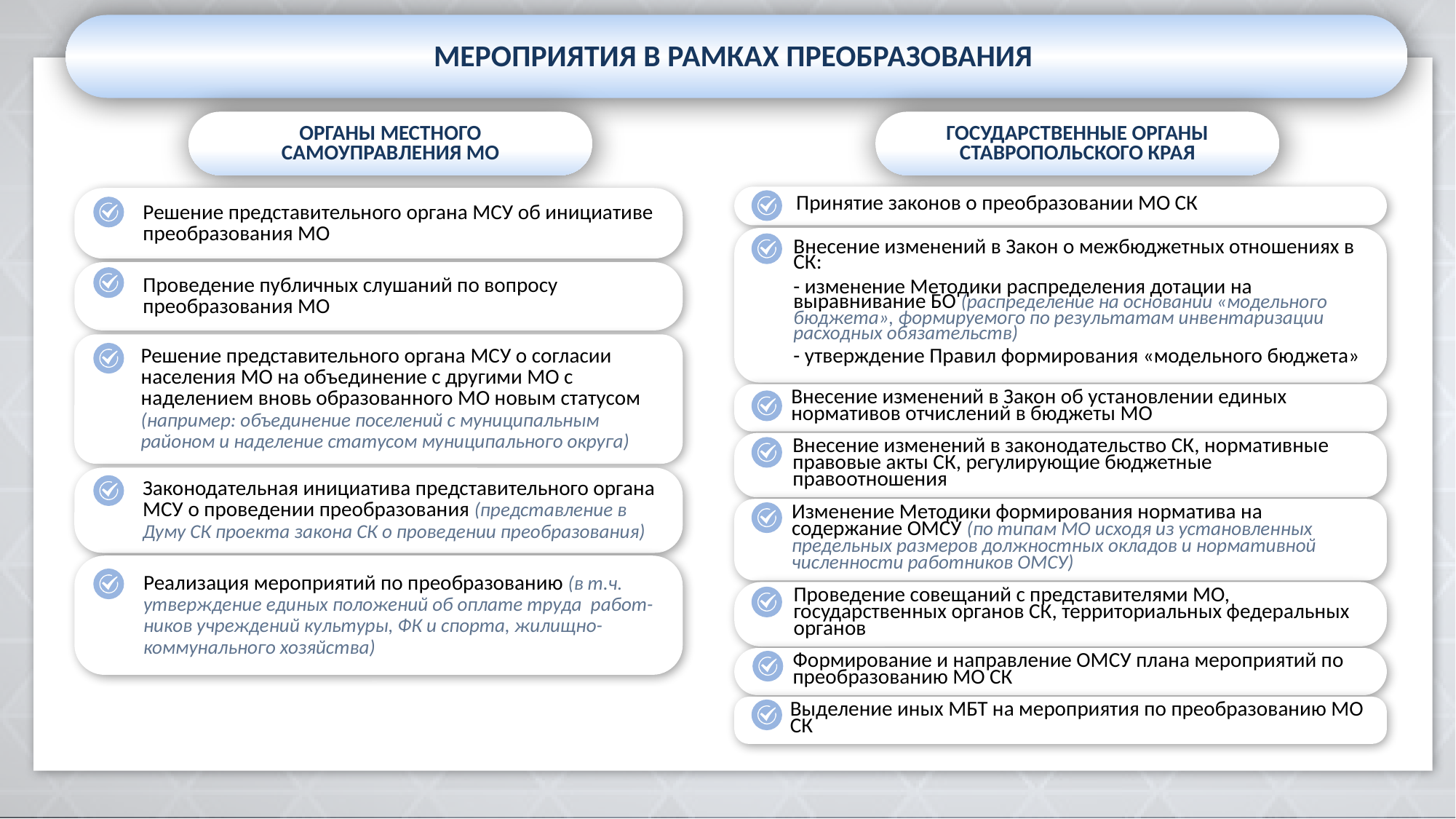

МЕРОПРИЯТИЯ В РАМКАХ ПРЕОБРАЗОВАНИЯ

ОРГАНЫ МЕСТНОГО САМОУПРАВЛЕНИЯ МО
ГОСУДАРСТВЕННЫЕ ОРГАНЫ СТАВРОПОЛЬСКОГО КРАЯ
 Принятие законов о преобразовании МО СК
Решение представительного органа МСУ об инициативе преобразования МО

Внесение изменений в Закон о межбюджетных отношениях в СК:
- изменение Методики распределения дотации на выравнивание БО (распределение на основании «модельного бюджета», формируемого по результатам инвентаризации расходных обязательств)
- утверждение Правил формирования «модельного бюджета»

Проведение публичных слушаний по вопросу преобразования МО

Решение представительного органа МСУ о согласии населения МО на объединение с другими МО с наделением вновь образованного МО новым статусом (например: объединение поселений с муниципальным районом и наделение статусом муниципального округа)

Внесение изменений в Закон об установлении единых   нормативов отчислений в бюджеты МО

Внесение изменений в законодательство СК, нормативные правовые акты СК, регулирующие бюджетные правоотношения

Законодательная инициатива представительного органа МСУ о проведении преобразования (представление в Думу СК проекта закона СК о проведении преобразования)

Изменение Методики формирования норматива на содержание ОМСУ (по типам МО исходя из установленных предельных размеров должностных окладов и нормативной численности работников ОМСУ)

Реализация мероприятий по преобразованию (в т.ч. утверждение единых положений об оплате труда  работ-ников учреждений культуры, ФК и спорта, жилищно-коммунального хозяйства)

Проведение совещаний с представителями МО, государственных органов СК, территориальных федеральных органов

Формирование и направление ОМСУ плана мероприятий по преобразованию МО СК

Выделение иных МБТ на мероприятия по преобразованию МО СК